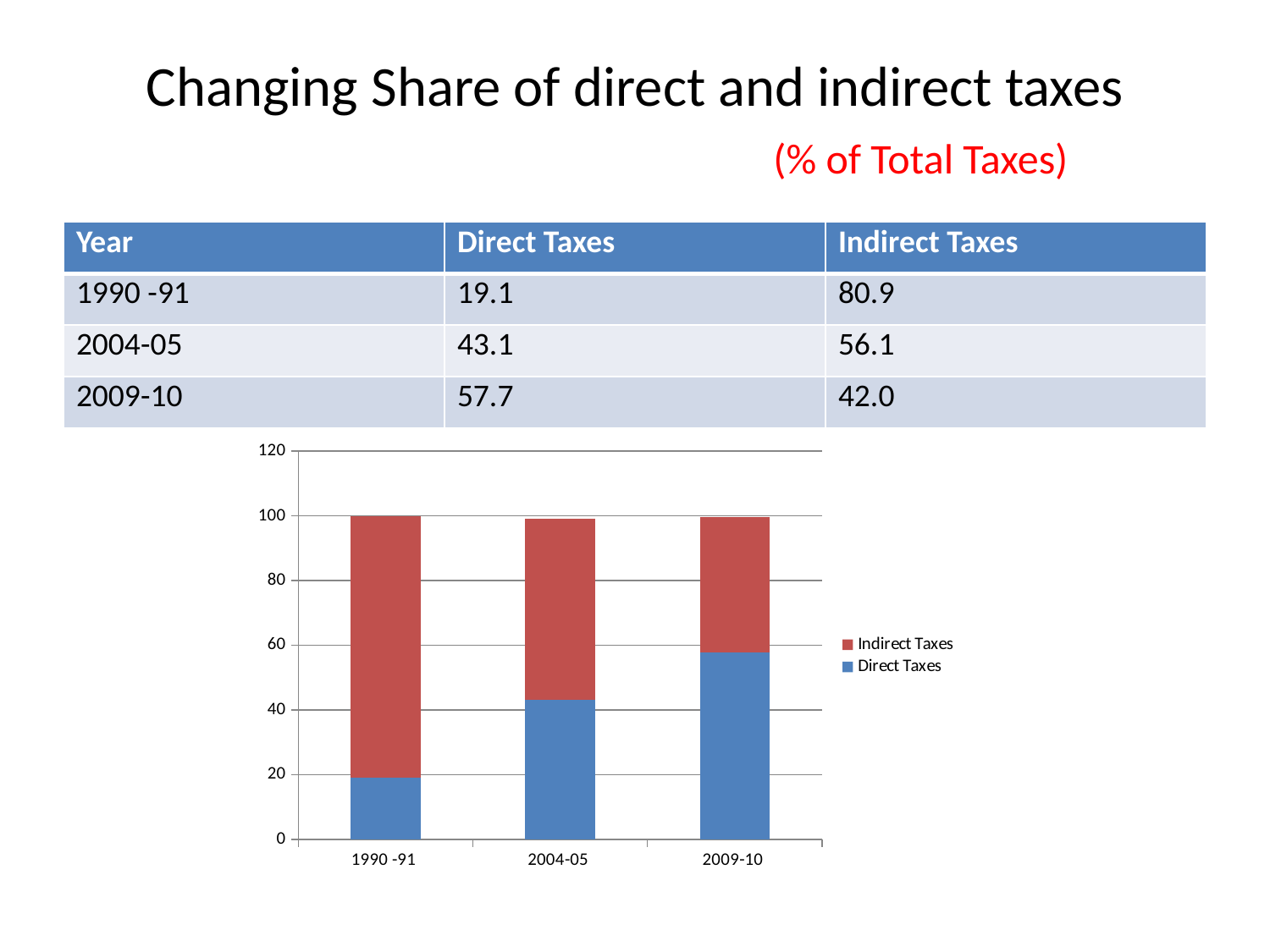

# Changing Share of direct and indirect taxes (% of Total Taxes)
| Year | Direct Taxes | Indirect Taxes |
| --- | --- | --- |
| 1990 -91 | 19.1 | 80.9 |
| 2004-05 | 43.1 | 56.1 |
| 2009-10 | 57.7 | 42.0 |

### Chart

| Category | Direct Taxes  | Indirect Taxes  |
|---|---|---|
| 1990 -91  | 19.1 | 80.9 |
| 2004-05  | 43.1 | 56.1 |
| 2009-10  | 57.7 | 42.0 |